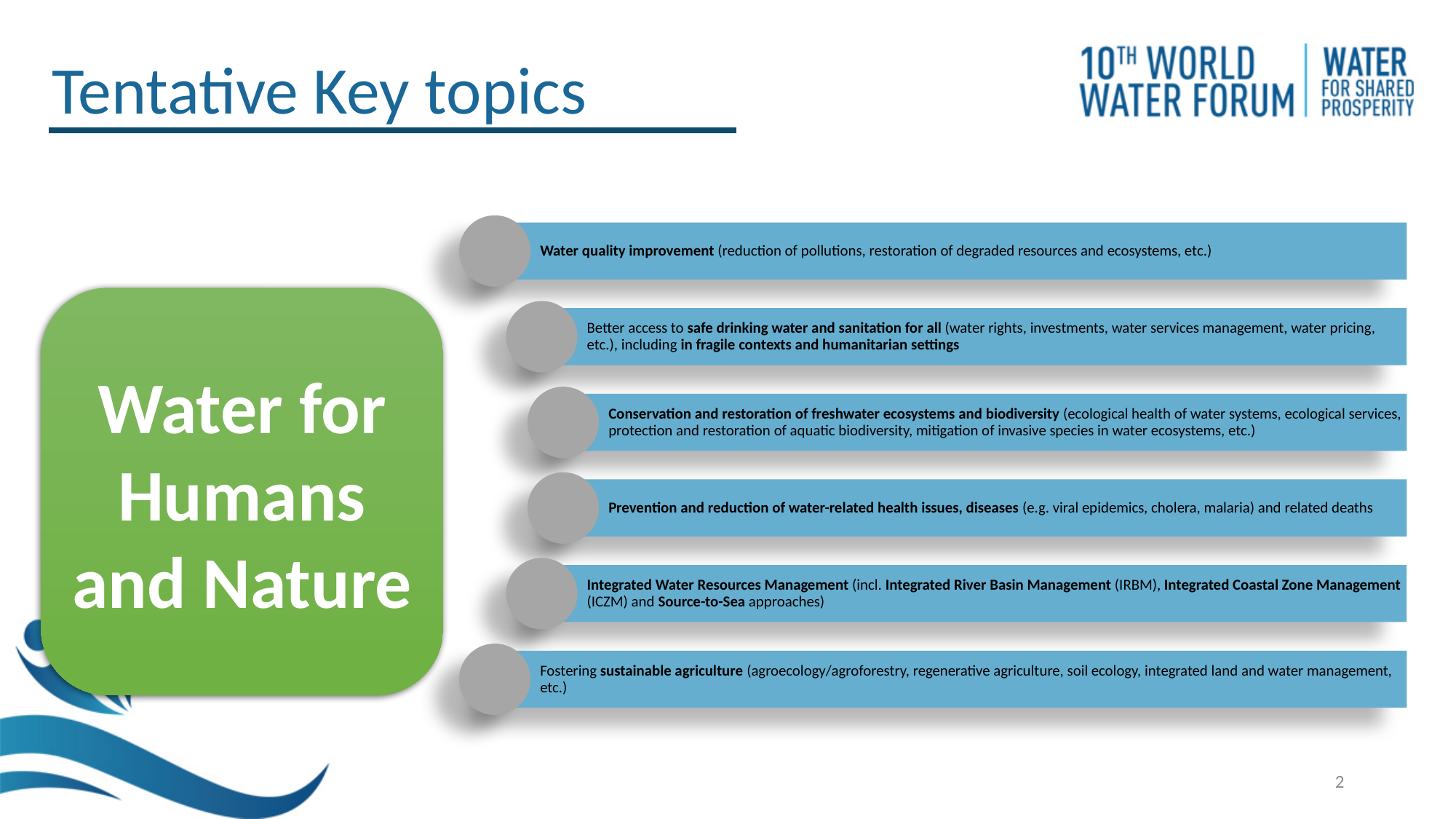

Tentative Key topics
Water quality improvement (reduction of pollutions, restoration of degraded resources and ecosystems, etc.)
Better access to safe drinking water and sanitation for all (water rights, investments, water services management, water pricing, etc.), including in fragile contexts and humanitarian settings
Conservation and restoration of freshwater ecosystems and biodiversity (ecological health of water systems, ecological services, protection and restoration of aquatic biodiversity, mitigation of invasive species in water ecosystems, etc.)
Prevention and reduction of water-related health issues, diseases (e.g. viral epidemics, cholera, malaria) and related deaths
Integrated Water Resources Management (incl. Integrated River Basin Management (IRBM), Integrated Coastal Zone Management (ICZM) and Source-to-Sea approaches)
Fostering sustainable agriculture (agroecology/agroforestry, regenerative agriculture, soil ecology, integrated land and water management, etc.)
Water for Humans and Nature
2